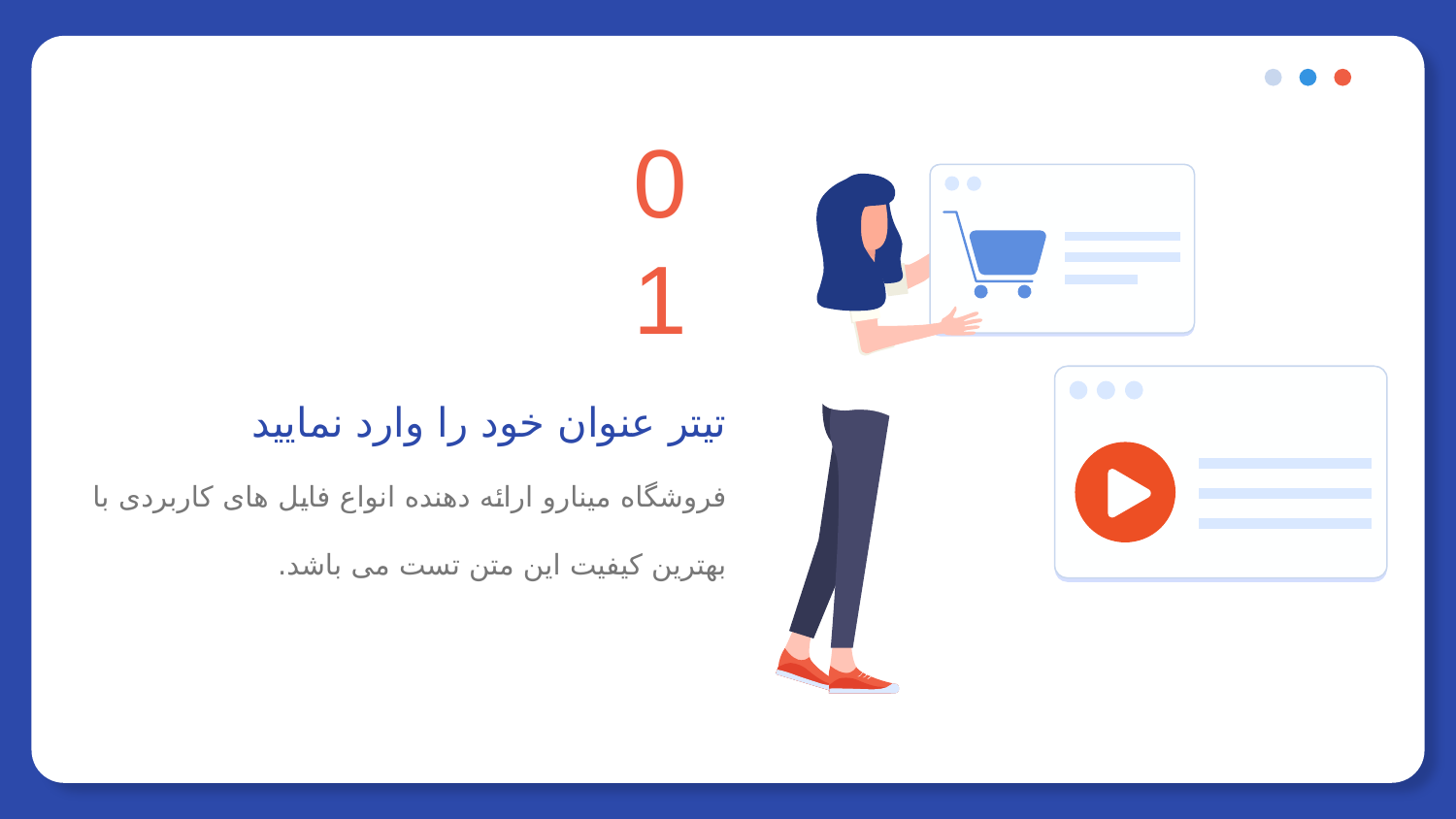

01
تیتر عنوان خود را وارد نمایید
فروشگاه مینارو ارائه دهنده انواع فایل های کاربردی با بهترین کیفیت این متن تست می باشد.